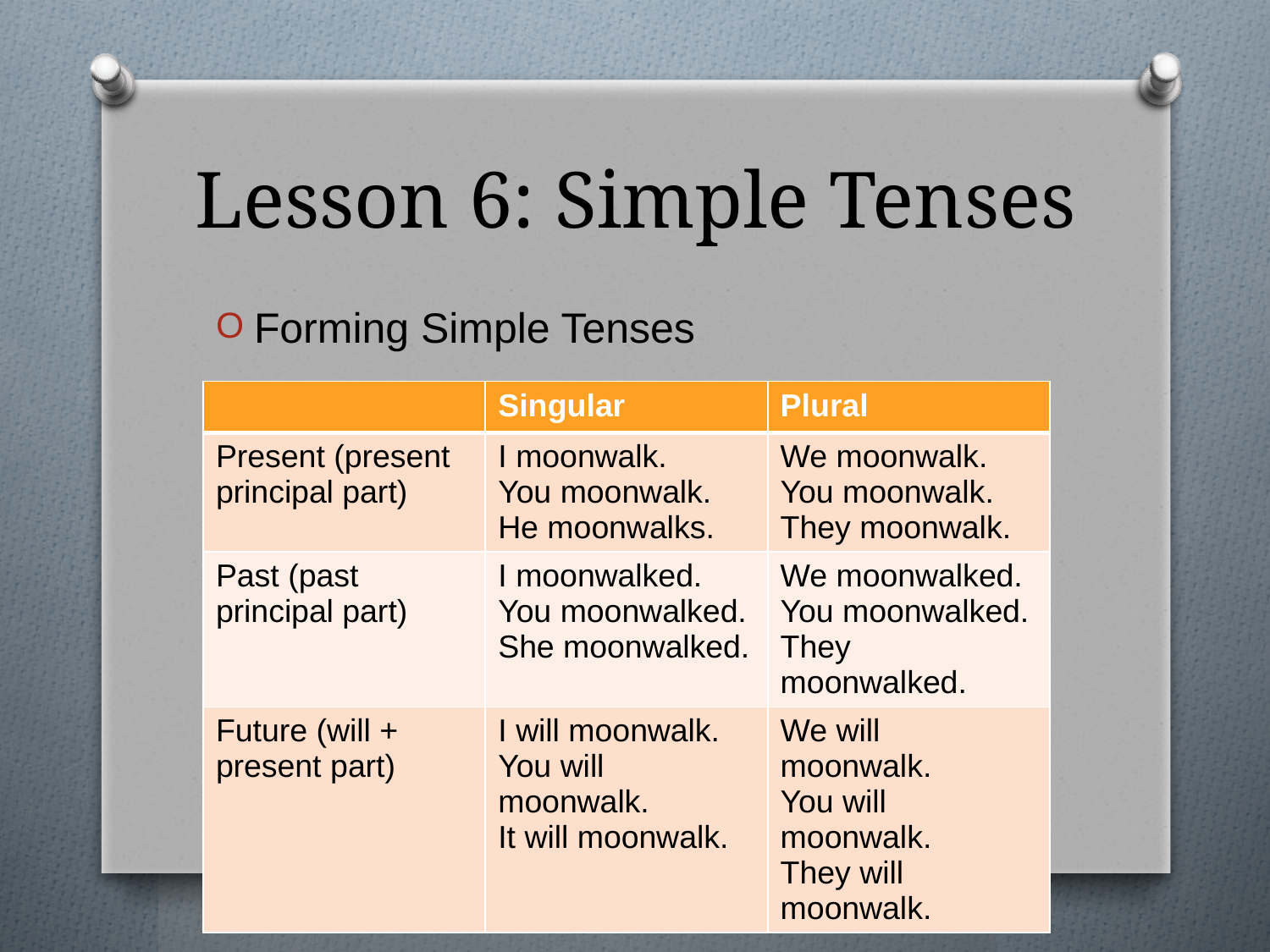

# Lesson 6: Simple Tenses
Forming Simple Tenses

|  | Singular | Plural |
| --- | --- | --- |
| Present (present principal part) | I moonwalk. You moonwalk. He moonwalks. | We moonwalk. You moonwalk. They moonwalk. |
| Past (past principal part) | I moonwalked. You moonwalked. She moonwalked. | We moonwalked. You moonwalked. They moonwalked. |
| Future (will + present part) | I will moonwalk. You will moonwalk. It will moonwalk. | We will moonwalk. You will moonwalk. They will moonwalk. |